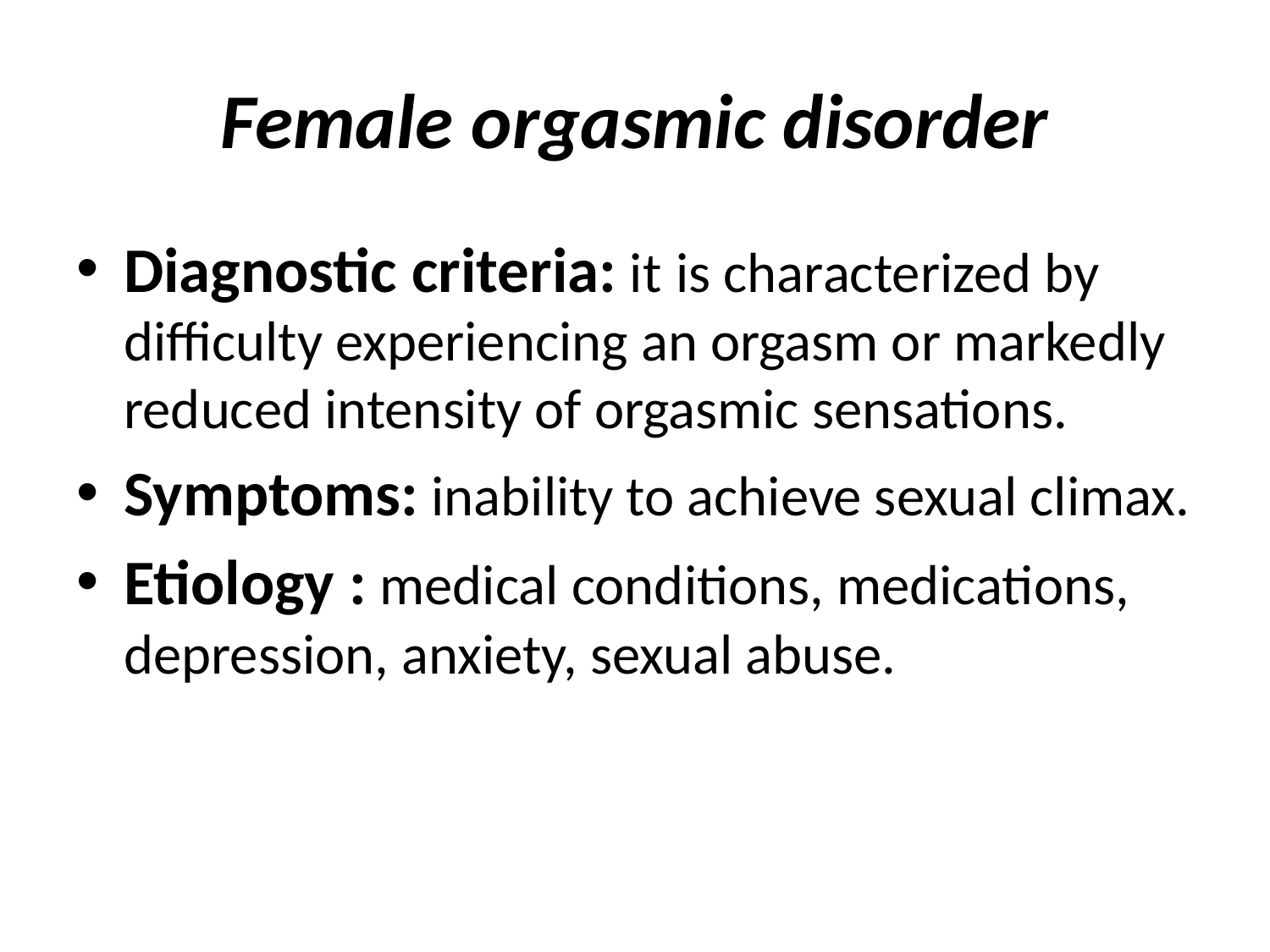

# Female orgasmic disorder
Diagnostic criteria: it is characterized by difficulty experiencing an orgasm or markedly reduced intensity of orgasmic sensations.
Symptoms: inability to achieve sexual climax.
Etiology : medical conditions, medications,  depression, anxiety, sexual abuse.